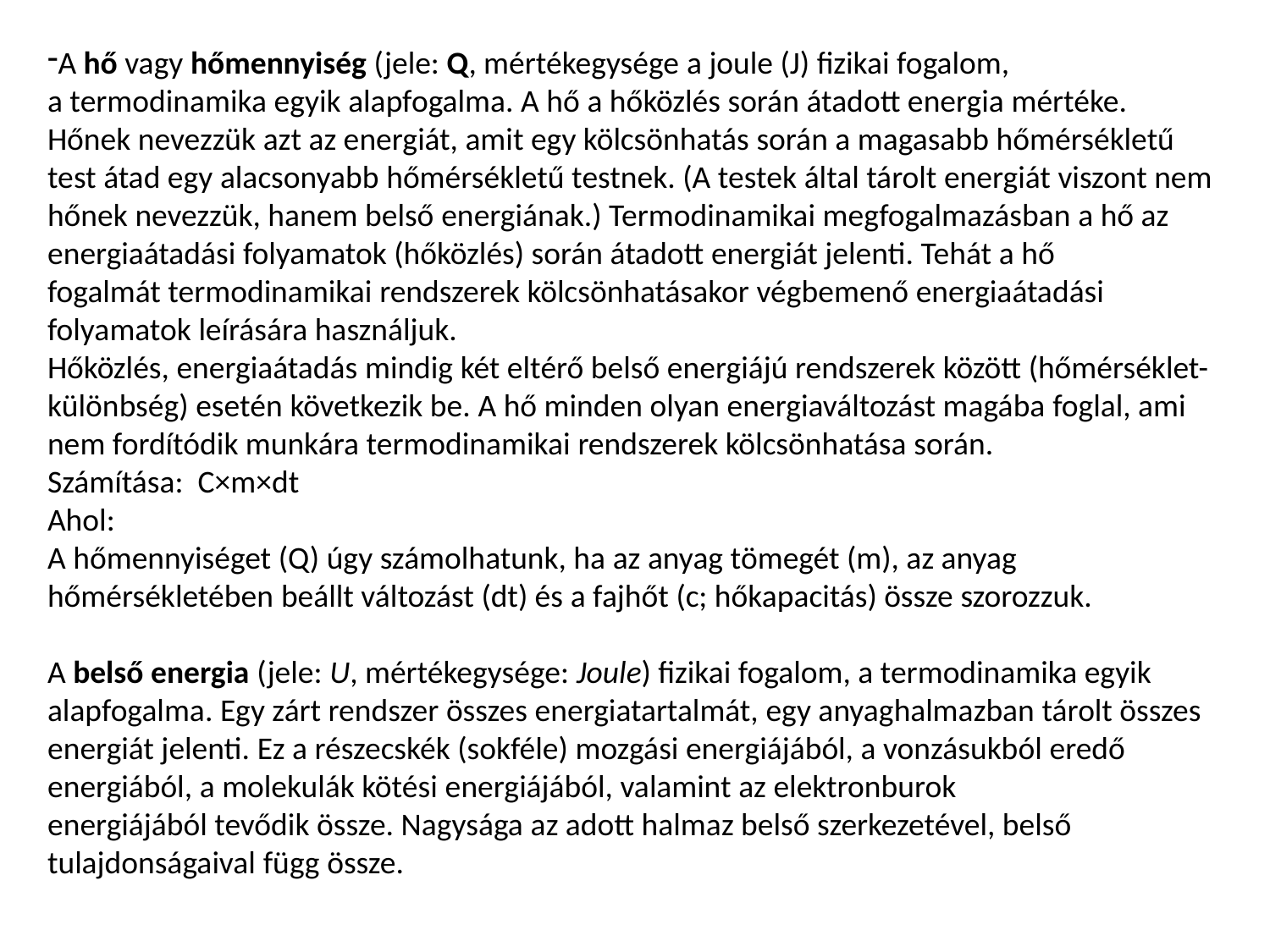

A hő vagy hőmennyiség (jele: Q, mértékegysége a joule (J) fizikai fogalom, a termodinamika egyik alapfogalma. A hő a hőközlés során átadott energia mértéke.
Hőnek nevezzük azt az energiát, amit egy kölcsönhatás során a magasabb hőmérsékletű test átad egy alacsonyabb hőmérsékletű testnek. (A testek által tárolt energiát viszont nem hőnek nevezzük, hanem belső energiának.) Termodinamikai megfogalmazásban a hő az energiaátadási folyamatok (hőközlés) során átadott energiát jelenti. Tehát a hő fogalmát termodinamikai rendszerek kölcsönhatásakor végbemenő energiaátadási folyamatok leírására használjuk.
Hőközlés, energiaátadás mindig két eltérő belső energiájú rendszerek között (hőmérséklet-különbség) esetén következik be. A hő minden olyan energiaváltozást magába foglal, ami nem fordítódik munkára termodinamikai rendszerek kölcsönhatása során.
Számítása:  C×m×dt
Ahol:
A hőmennyiséget (Q) úgy számolhatunk, ha az anyag tömegét (m), az anyag hőmérsékletében beállt változást (dt) és a fajhőt (c; hőkapacitás) össze szorozzuk.

A belső energia (jele: U, mértékegysége: Joule) fizikai fogalom, a termodinamika egyik alapfogalma. Egy zárt rendszer összes energiatartalmát, egy anyaghalmazban tárolt összes energiát jelenti. Ez a részecskék (sokféle) mozgási energiájából, a vonzásukból eredő energiából, a molekulák kötési energiájából, valamint az elektronburok energiájából tevődik össze. Nagysága az adott halmaz belső szerkezetével, belső tulajdonságaival függ össze.